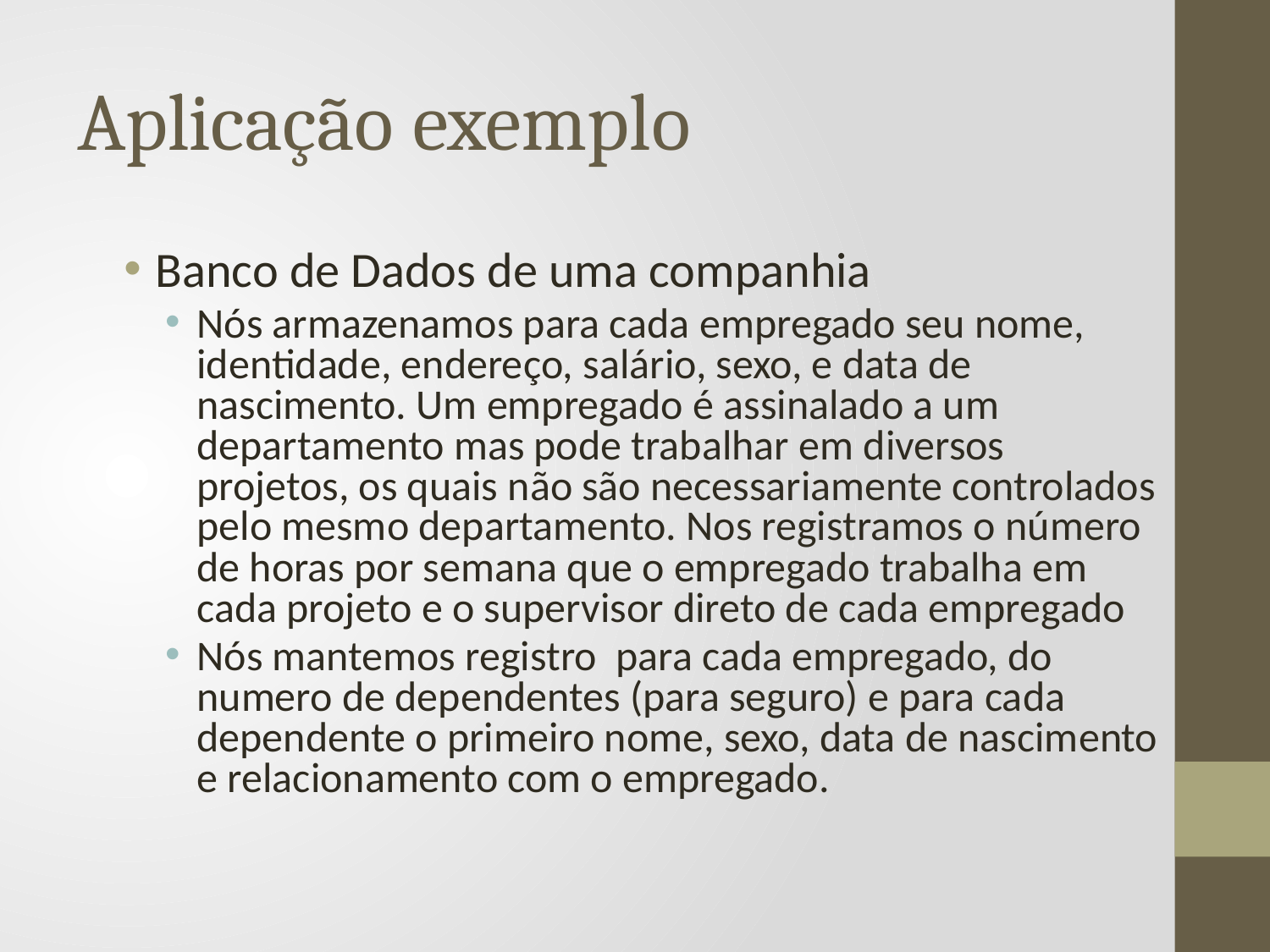

# Aplicação exemplo
Banco de Dados de uma companhia
Nós armazenamos para cada empregado seu nome, identidade, endereço, salário, sexo, e data de nascimento. Um empregado é assinalado a um departamento mas pode trabalhar em diversos projetos, os quais não são necessariamente controlados pelo mesmo departamento. Nos registramos o número de horas por semana que o empregado trabalha em cada projeto e o supervisor direto de cada empregado
Nós mantemos registro  para cada empregado, do numero de dependentes (para seguro) e para cada dependente o primeiro nome, sexo, data de nascimento e relacionamento com o empregado.